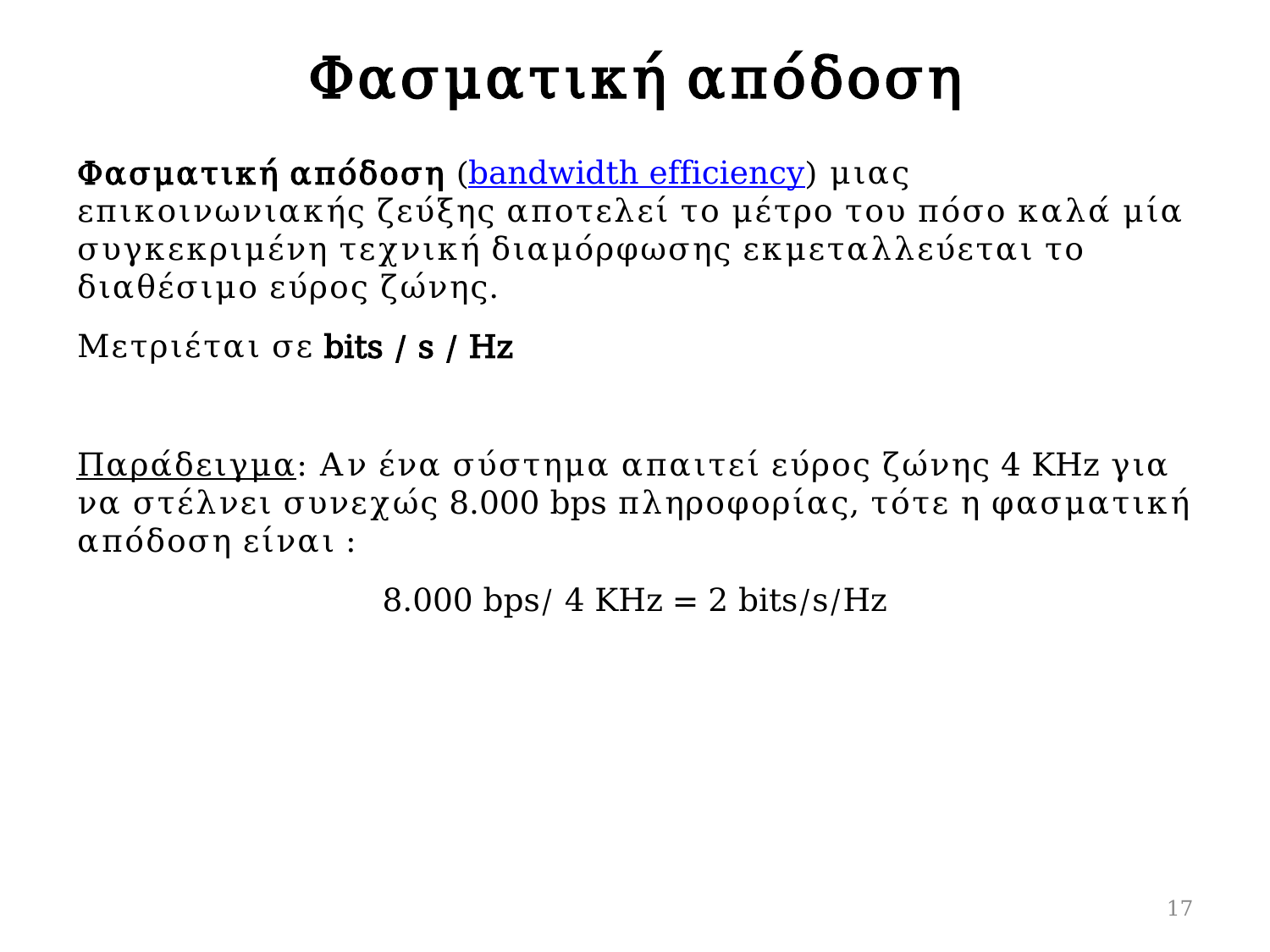

# Φασματική απόδοση
Φασματική απόδοση (bandwidth efficiency) μιας επικοινωνιακής ζεύξης αποτελεί το μέτρο του πόσο καλά μία συγκεκριμένη τεχνική διαμόρφωσης εκμεταλλεύεται το διαθέσιμο εύρος ζώνης.
Μετριέται σε bits / s / Hz

Παράδειγμα: Αν ένα σύστημα απαιτεί εύρος ζώνης 4 KHz για να στέλνει συνεχώς 8.000 bps πληροφορίας, τότε η φασματική απόδοση είναι :
8.000 bps/ 4 KHz = 2 bits/s/Hz
17